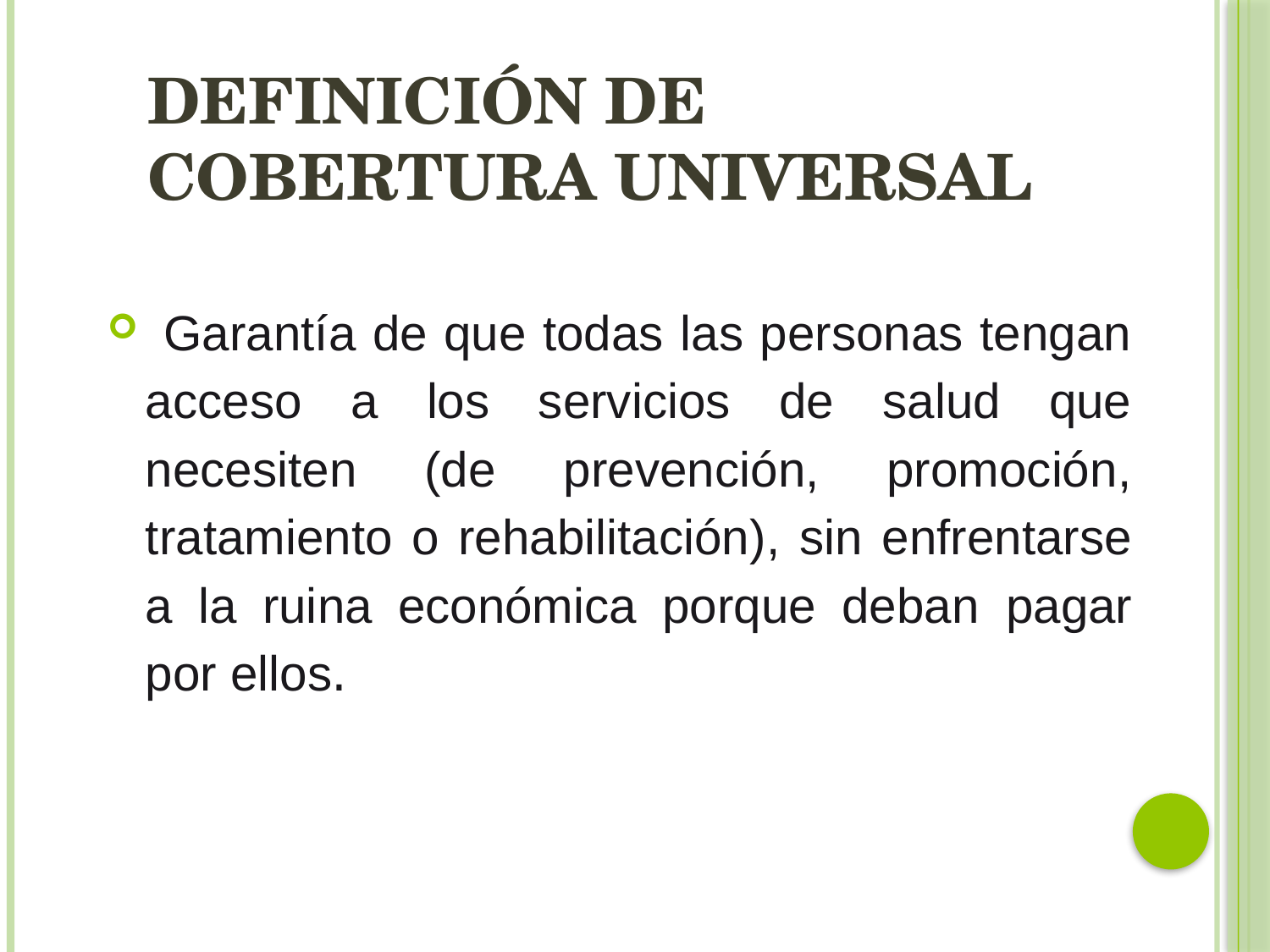

# Definición de cobertura universal
 Garantía de que todas las personas tengan acceso a los servicios de salud que necesiten (de prevención, promoción, tratamiento o rehabilitación), sin enfrentarse a la ruina económica porque deban pagar por ellos.